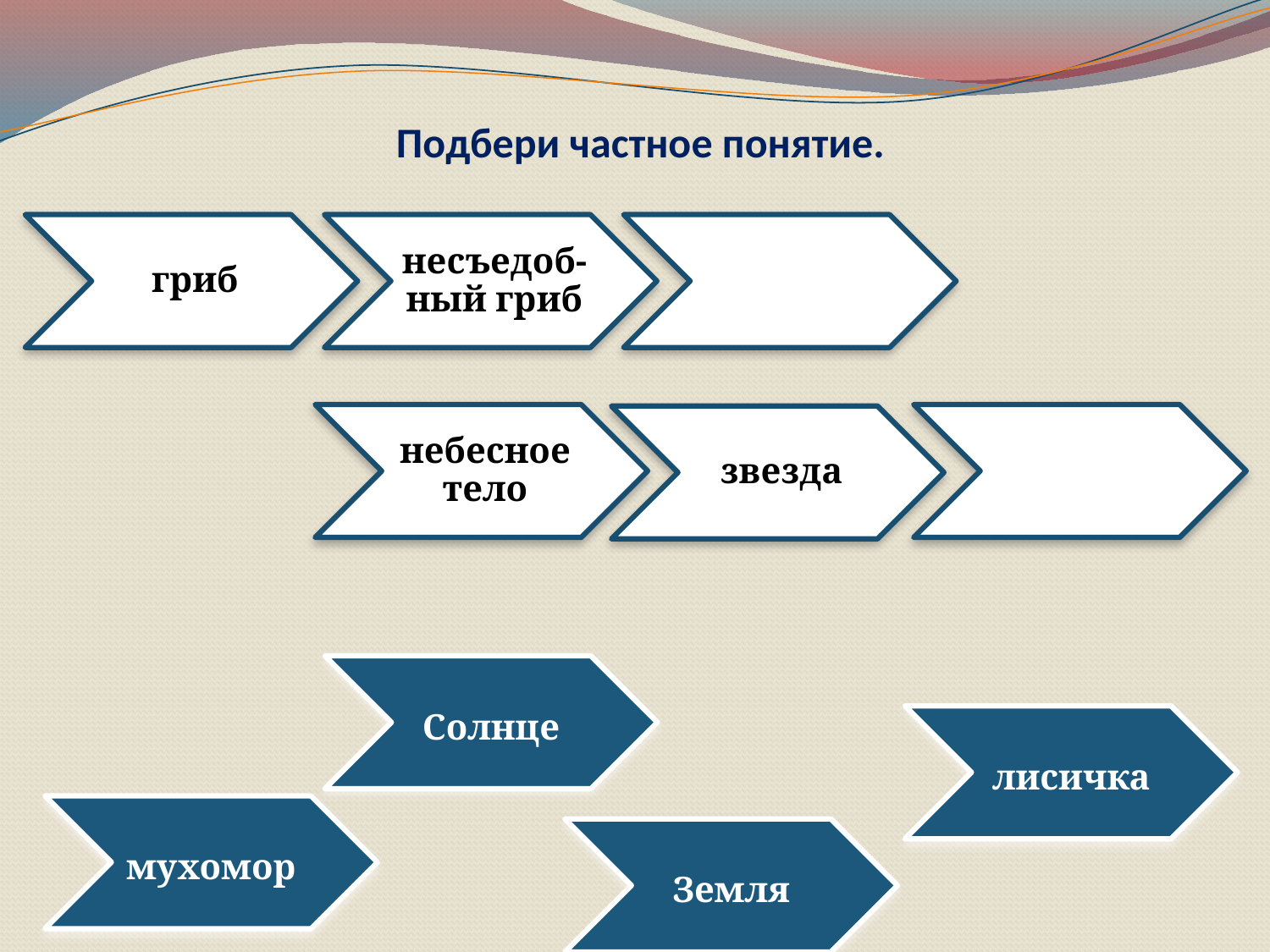

# Подбери частное понятие.
гриб
несъедоб-ный гриб

небесное тело
звезда

Солнце

лисичка

мухомор

Земля